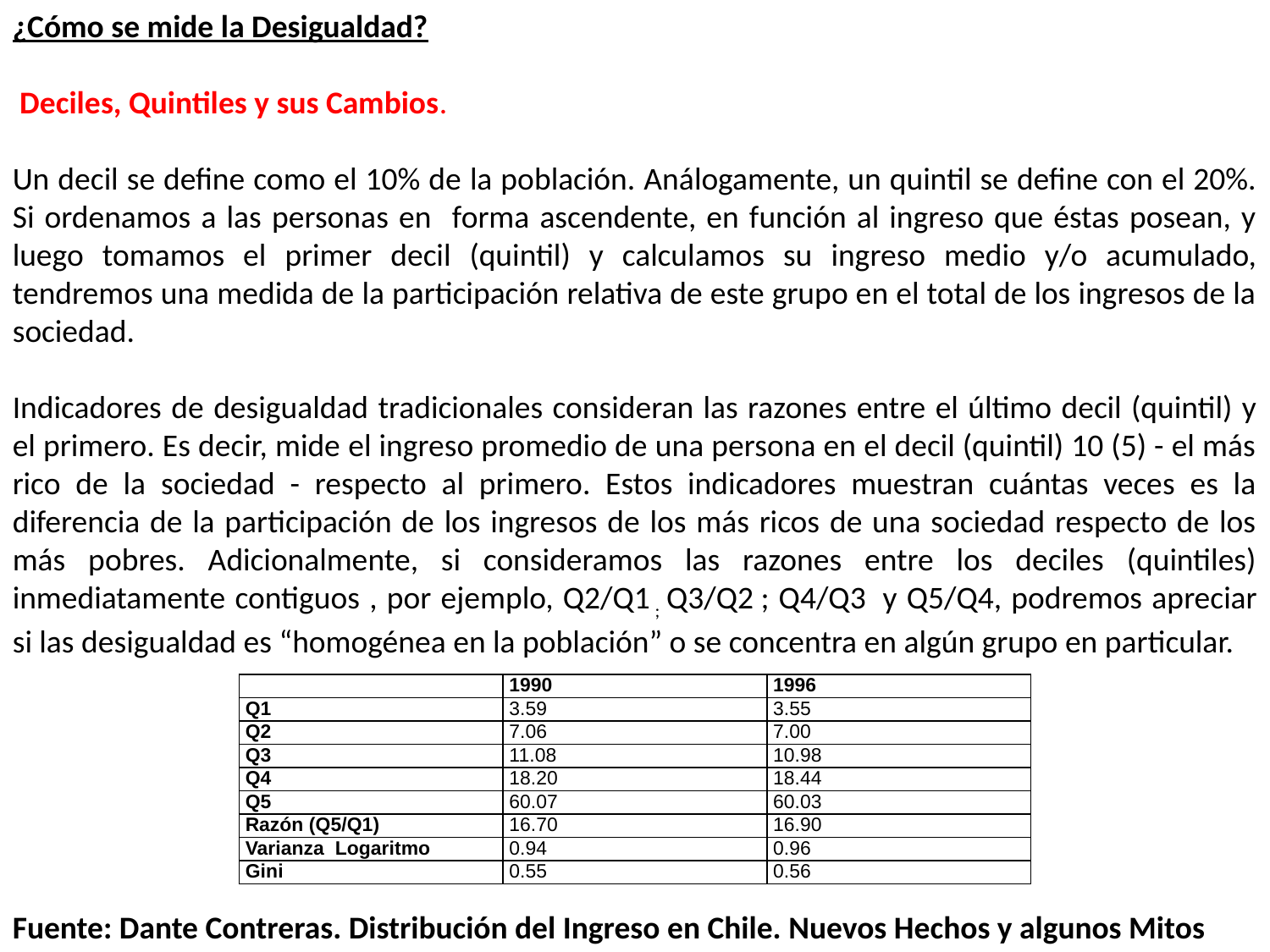

¿Cómo se mide la Desigualdad?

 Deciles, Quintiles y sus Cambios.

Un decil se define como el 10% de la población. Análogamente, un quintil se define con el 20%. Si ordenamos a las personas en  forma ascendente, en función al ingreso que éstas posean, y luego tomamos el primer decil (quintil) y calculamos su ingreso medio y/o acumulado, tendremos una medida de la participación relativa de este grupo en el total de los ingresos de la sociedad.

Indicadores de desigualdad tradicionales consideran las razones entre el último decil (quintil) y el primero. Es decir, mide el ingreso promedio de una persona en el decil (quintil) 10 (5) - el más rico de la sociedad - respecto al primero. Estos indicadores muestran cuántas veces es la diferencia de la participación de los ingresos de los más ricos de una sociedad respecto de los más pobres. Adicionalmente, si consideramos las razones entre los deciles (quintiles) inmediatamente contiguos , por ejemplo, Q2/Q1 ; Q3/Q2 ; Q4/Q3  y Q5/Q4, podremos apreciar si las desigualdad es “homogénea en la población” o se concentra en algún grupo en particular.

|  | 1990 | 1996 |
| --- | --- | --- |
| Q1 | 3.59 | 3.55 |
| Q2 | 7.06 | 7.00 |
| Q3 | 11.08 | 10.98 |
| Q4 | 18.20 | 18.44 |
| Q5 | 60.07 | 60.03 |
| Razón (Q5/Q1) | 16.70 | 16.90 |
| Varianza Logaritmo | 0.94 | 0.96 |
| Gini | 0.55 | 0.56 |
Fuente: Dante Contreras. Distribución del Ingreso en Chile. Nuevos Hechos y algunos Mitos